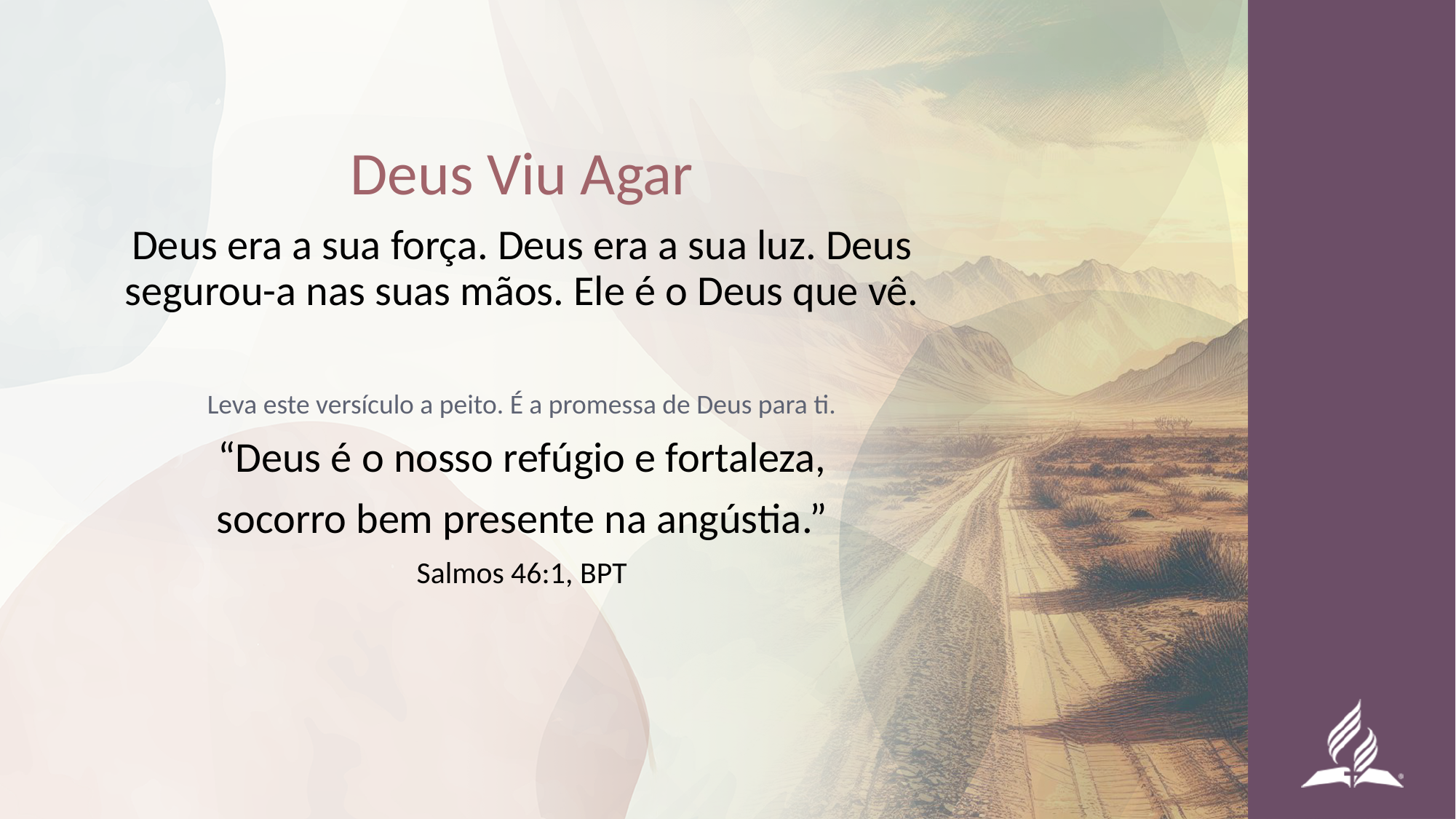

Deus Viu Agar
Deus era a sua força. Deus era a sua luz. Deus segurou-a nas suas mãos. Ele é o Deus que vê.

Leva este versículo a peito. É a promessa de Deus para ti.
“Deus é o nosso refúgio e fortaleza,
socorro bem presente na angústia.”
Salmos 46:1, BPT